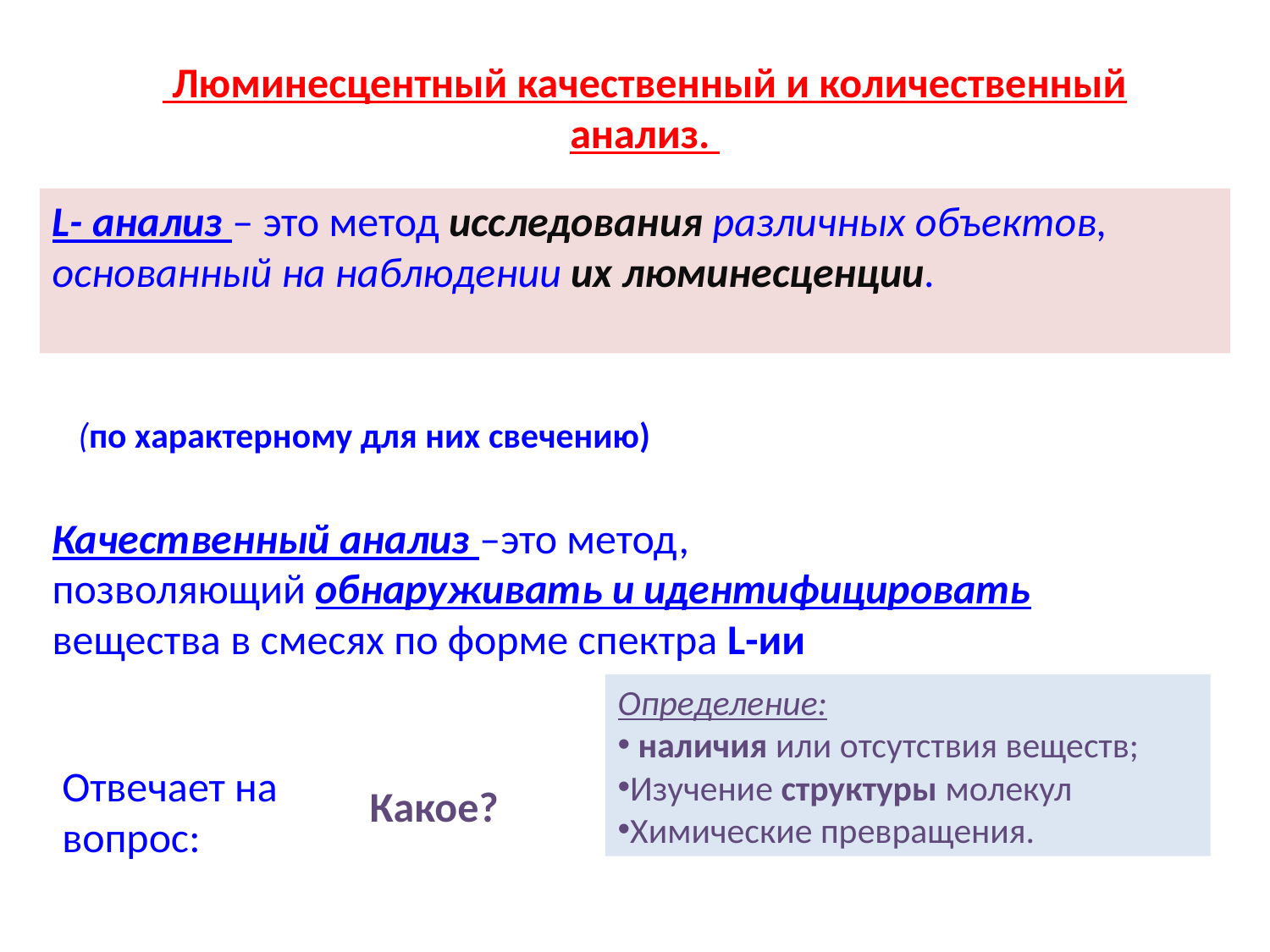

Люминесцентный качественный и количественный анализ.
L- анализ – это метод исследования различных объектов, основанный на наблюдении их люминесценции.

  (по характерному для них свечению)
Качественный анализ –это метод,
позволяющий обнаруживать и идентифицировать вещества в смесях по форме спектра L-ии
Определение:
 наличия или отсутствия веществ;
Изучение структуры молекул
Химические превращения.
Отвечает на вопрос:
Какое?